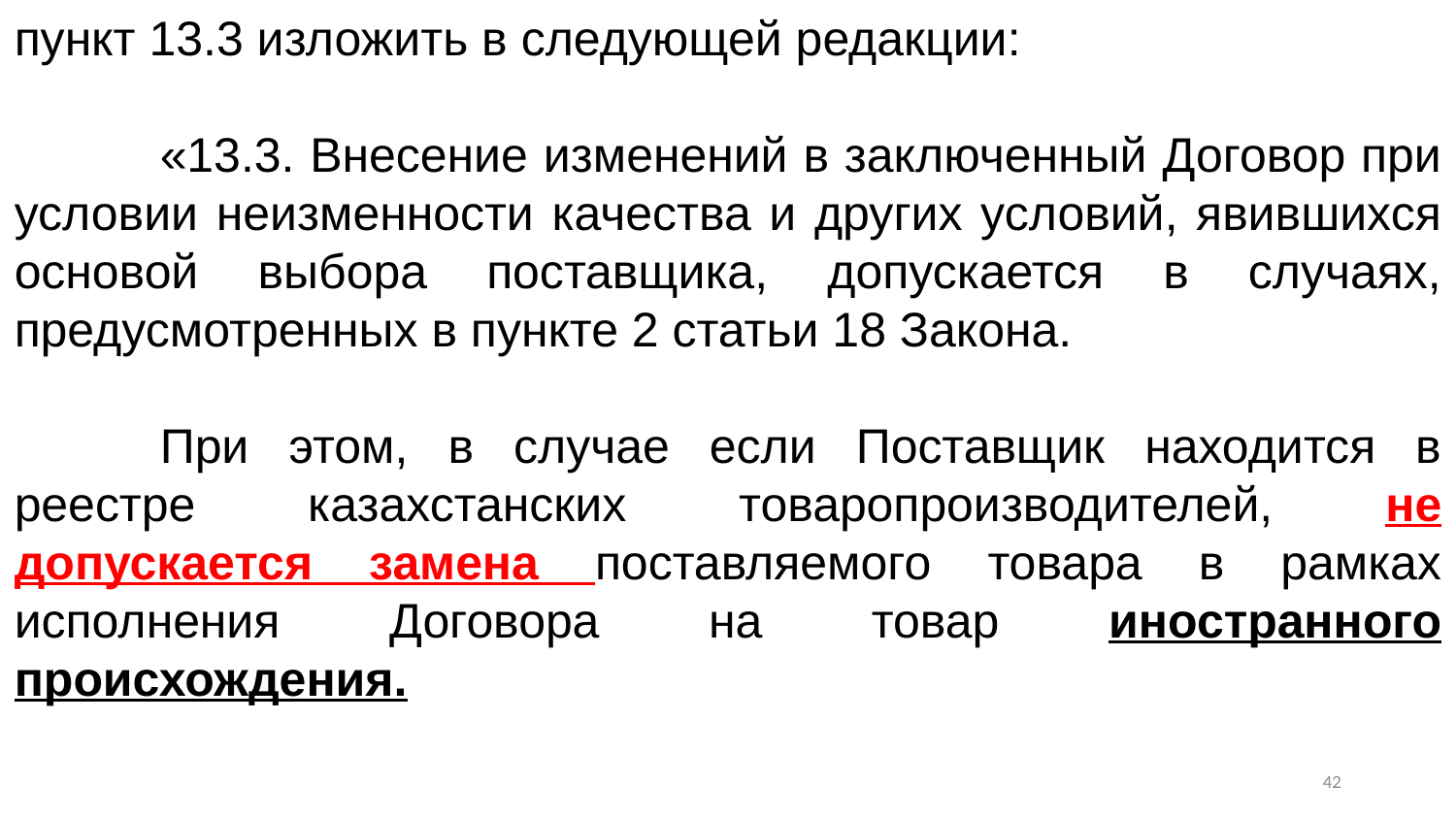

пункт 13.3 изложить в следующей редакции:

	«13.3. Внесение изменений в заключенный Договор при условии неизменности качества и других условий, явившихся основой выбора поставщика, допускается в случаях, предусмотренных в пункте 2 статьи 18 Закона.

	При этом, в случае если Поставщик находится в реестре казахстанских товаропроизводителей, не допускается замена поставляемого товара в рамках исполнения Договора на товар иностранного происхождения.
42